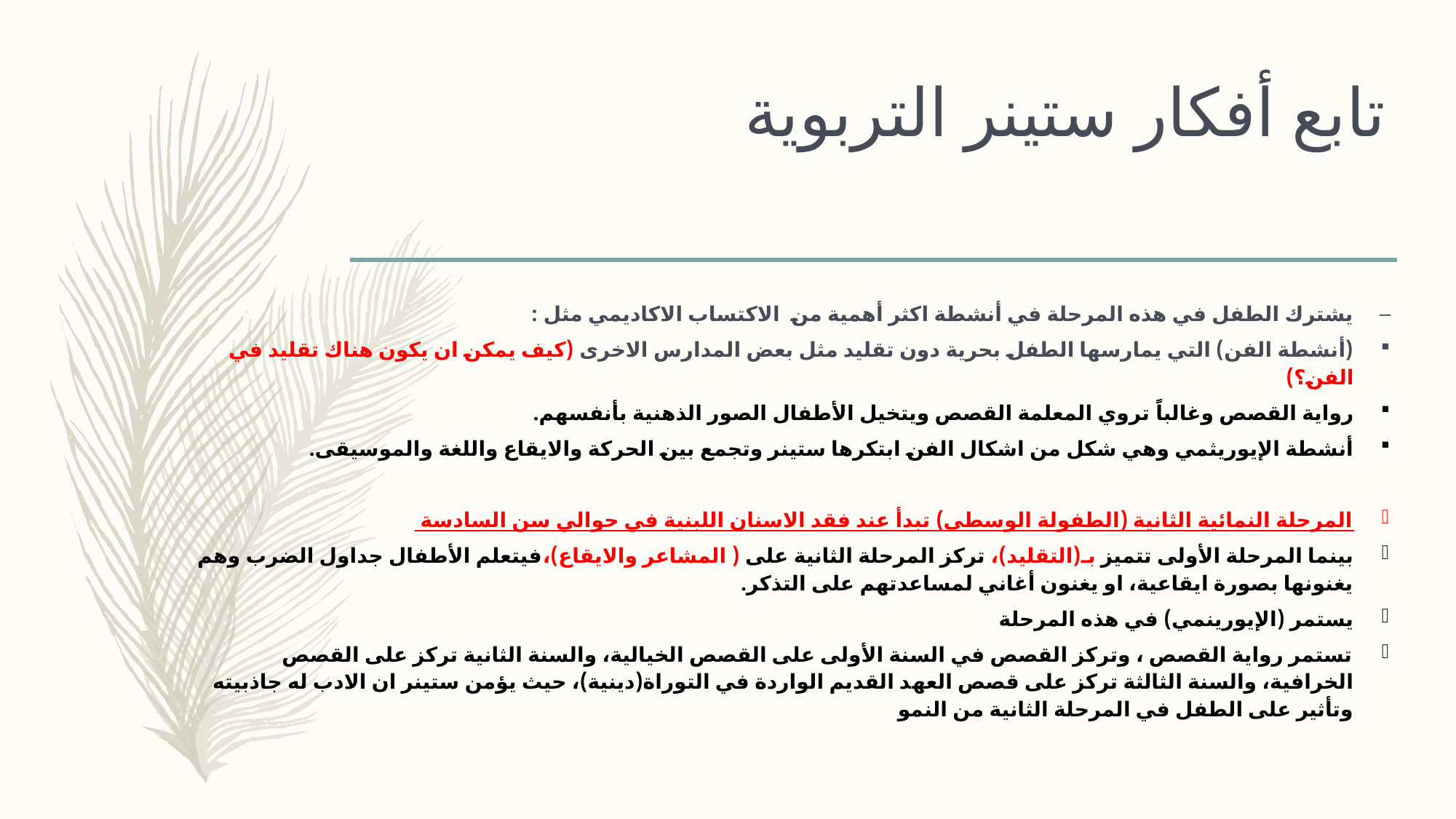

# تابع أفكار ستينر التربوية
يشترك الطفل في هذه المرحلة في أنشطة اكثر أهمية من  الاكتساب الاكاديمي مثل :
(أنشطة الفن) التي يمارسها الطفل بحرية دون تقليد مثل بعض المدارس الاخرى (كيف يمكن ان يكون هناك تقليد في الفن؟)
رواية القصص وغالباً تروي المعلمة القصص ويتخيل الأطفال الصور الذهنية بأنفسهم.
أنشطة الإيوريثمي وهي شكل من اشكال الفن ابتكرها ستينر وتجمع بين الحركة والايقاع واللغة والموسيقى.

المرحلة النمائية الثانية (الطفولة الوسطى) تبدأ عند فقد الاسنان اللبنية في حوالي سن السادسة
بينما المرحلة الأولى تتميز بـ(التقليد)، تركز المرحلة الثانية على ( المشاعر والايقاع)،فيتعلم الأطفال جداول الضرب وهم يغنونها بصورة ايقاعية، او يغنون أغاني لمساعدتهم على التذكر.
يستمر (الإيورينمي) في هذه المرحلة
تستمر رواية القصص ، وتركز القصص في السنة الأولى على القصص الخيالية، والسنة الثانية تركز على القصص الخرافية، والسنة الثالثة تركز على قصص العهد القديم الواردة في التوراة(دينية)، حيث يؤمن ستينر ان الادب له جاذبيته وتأثير على الطفل في المرحلة الثانية من النمو